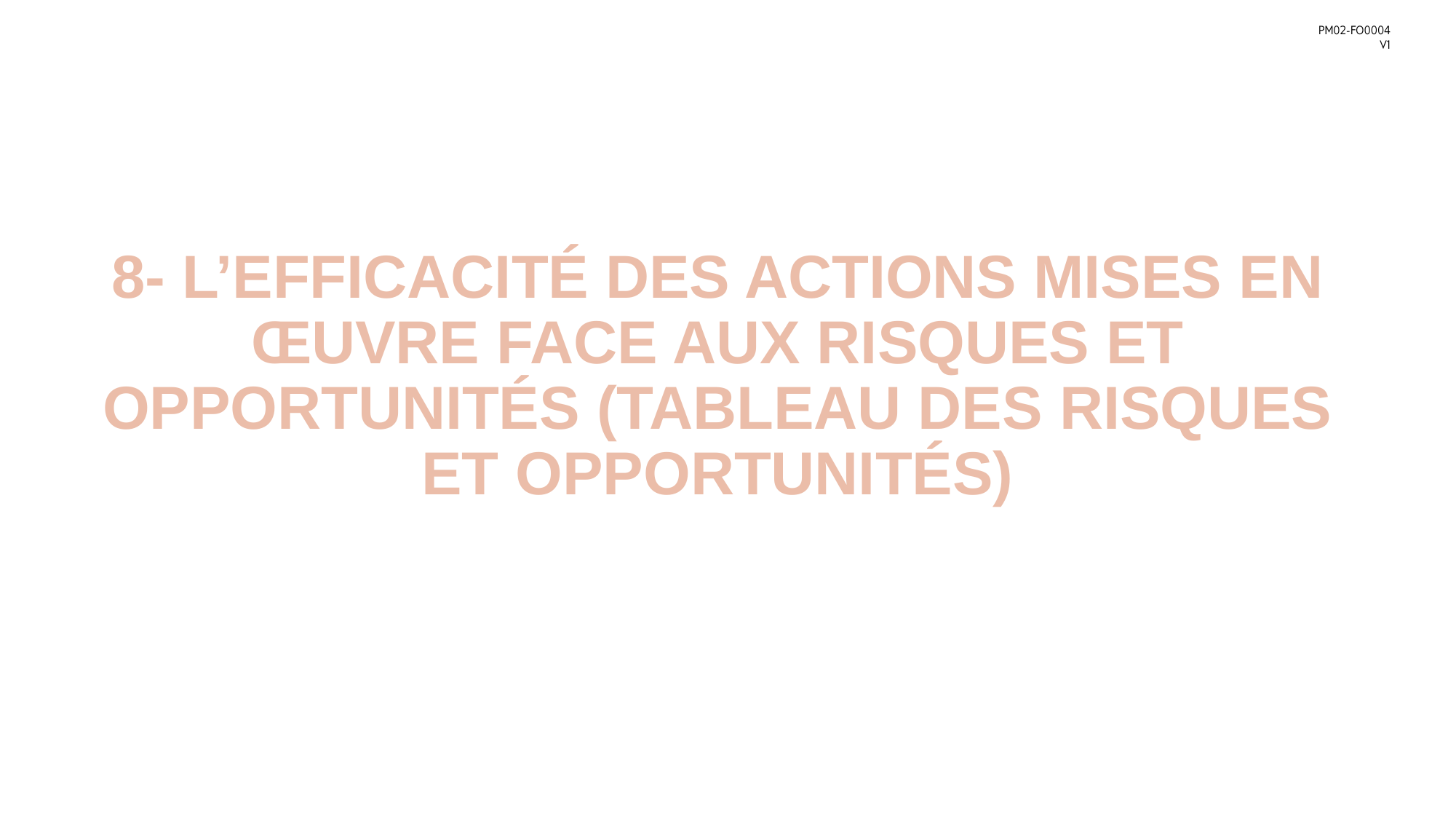

PM02-FO0004
V1
# 8- L’EFFICACITÉ DES ACTIONS MISES EN ŒUVRE FACE AUX RISQUES ET OPPORTUNITÉS (TABLEAU DES RISQUES ET OPPORTUNITÉS)